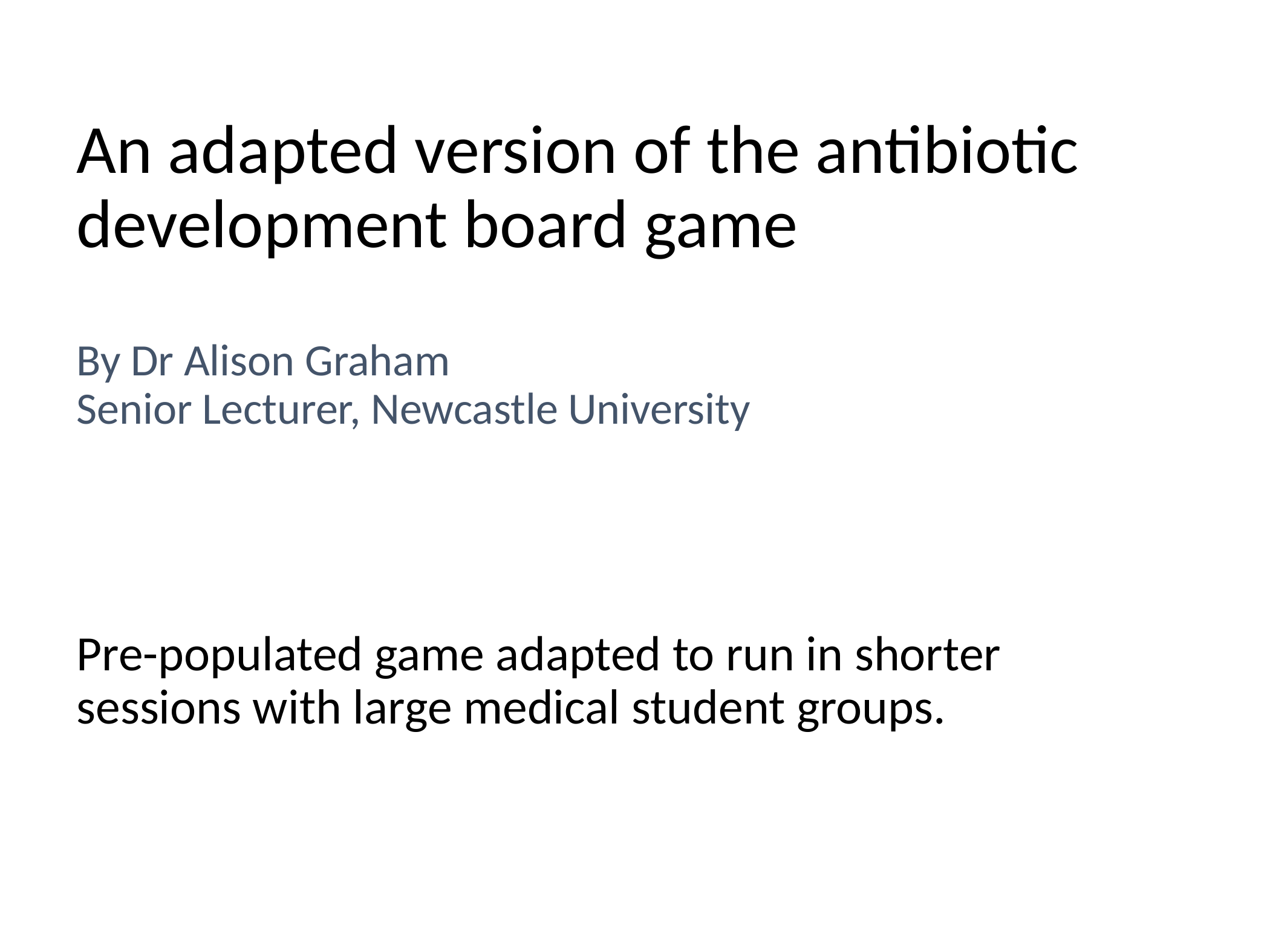

An adapted version of the antibiotic development board game
By Dr Alison Graham
Senior Lecturer, Newcastle University
Pre-populated game adapted to run in shorter sessions with large medical student groups.